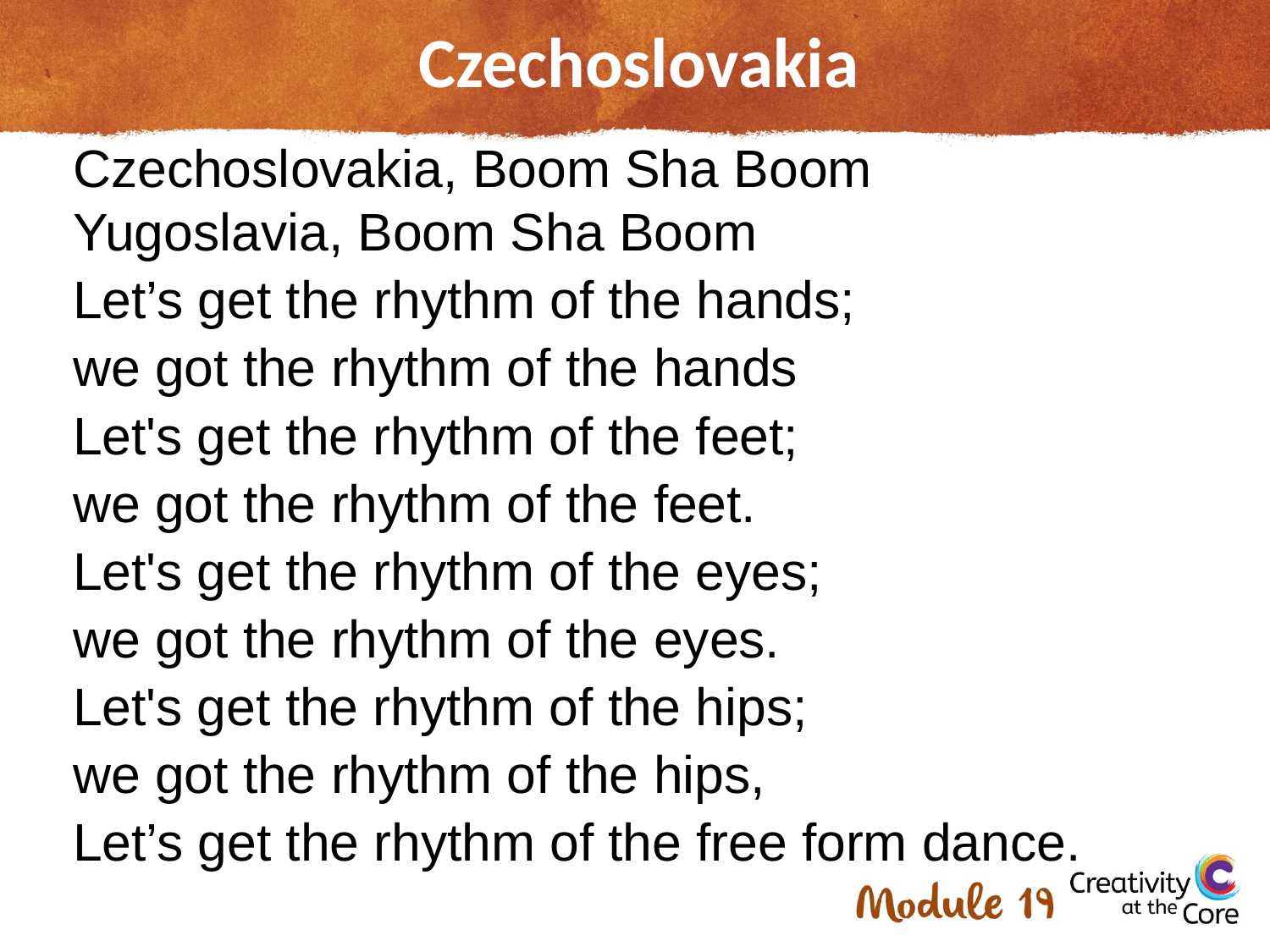

# Czechoslovakia

Czechoslovakia, Boom Sha Boom
Yugoslavia, Boom Sha Boom
Let’s get the rhythm of the hands;
we got the rhythm of the hands
Let's get the rhythm of the feet;
we got the rhythm of the feet.
Let's get the rhythm of the eyes;
we got the rhythm of the eyes.
Let's get the rhythm of the hips;
we got the rhythm of the hips,
Let’s get the rhythm of the free form dance.